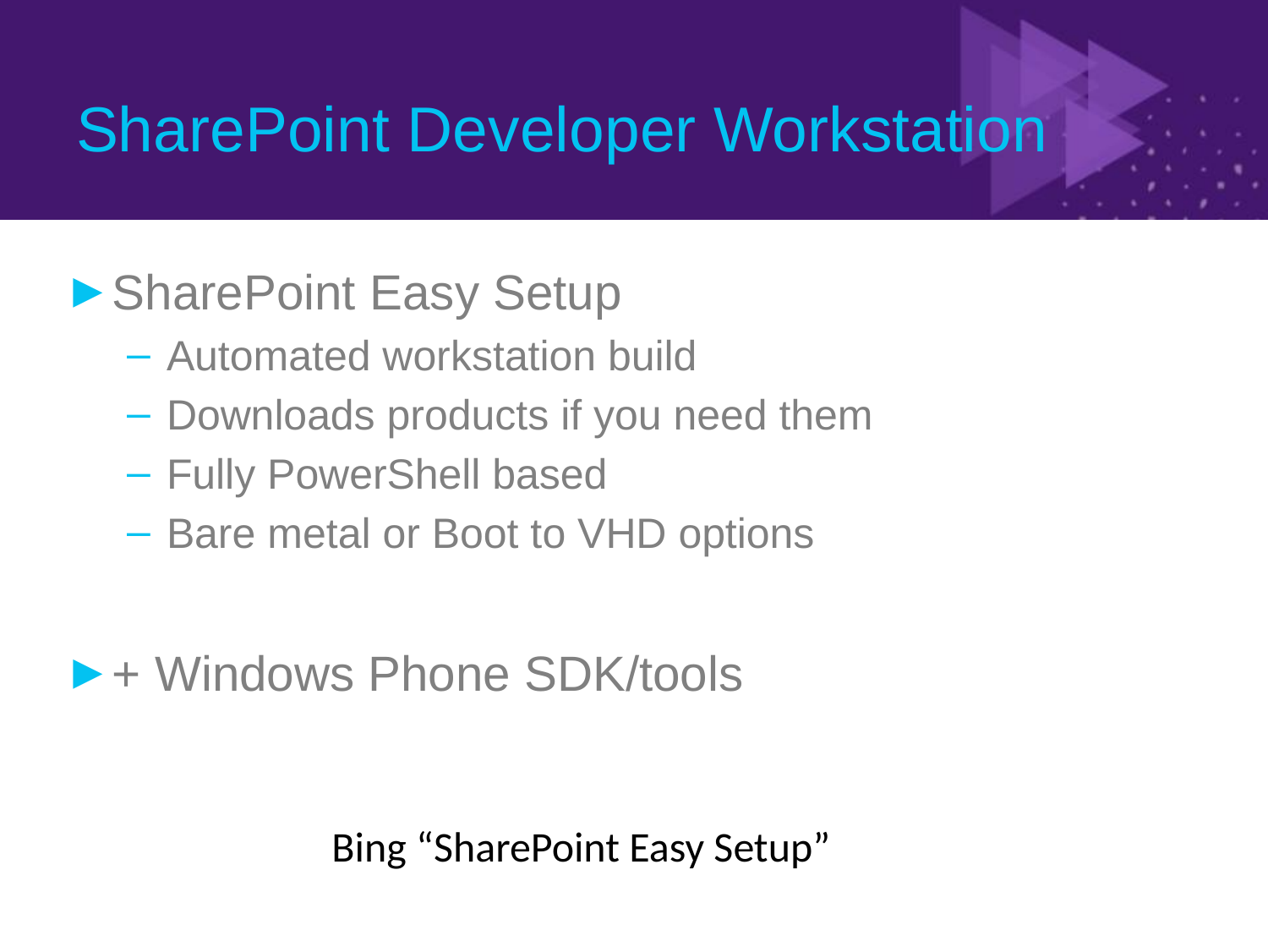

# SharePoint Developer Workstation
SharePoint Easy Setup
Automated workstation build
Downloads products if you need them
Fully PowerShell based
Bare metal or Boot to VHD options

+ Windows Phone SDK/tools

Bing “SharePoint Easy Setup”